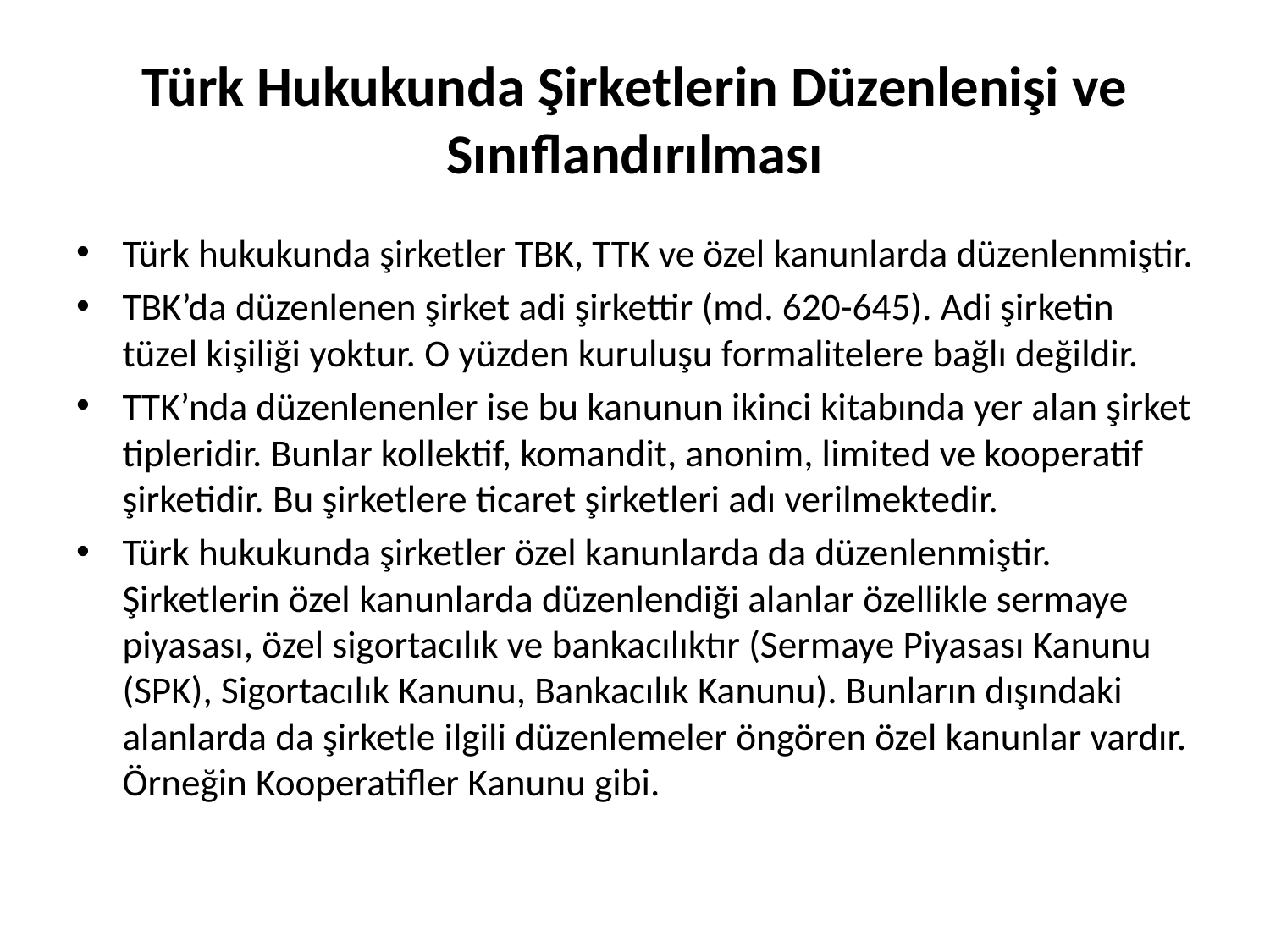

# Türk Hukukunda Şirketlerin Düzenlenişi ve Sınıflandırılması
Türk hukukunda şirketler TBK, TTK ve özel kanunlarda düzenlenmiştir.
TBK’da düzenlenen şirket adi şirkettir (md. 620-645). Adi şirketin tüzel kişiliği yoktur. O yüzden kuruluşu formalitelere bağlı değildir.
TTK’nda düzenlenenler ise bu kanunun ikinci kitabında yer alan şirket tipleridir. Bunlar kollektif, komandit, anonim, limited ve kooperatif şirketidir. Bu şirketlere ticaret şirketleri adı verilmektedir.
Türk hukukunda şirketler özel kanunlarda da düzenlenmiştir. Şirketlerin özel kanunlarda düzenlendiği alanlar özellikle sermaye piyasası, özel sigortacılık ve bankacılıktır (Sermaye Piyasası Kanunu (SPK), Sigortacılık Kanunu, Bankacılık Kanunu). Bunların dışındaki alanlarda da şirketle ilgili düzenlemeler öngören özel kanunlar vardır. Örneğin Kooperatifler Kanunu gibi.